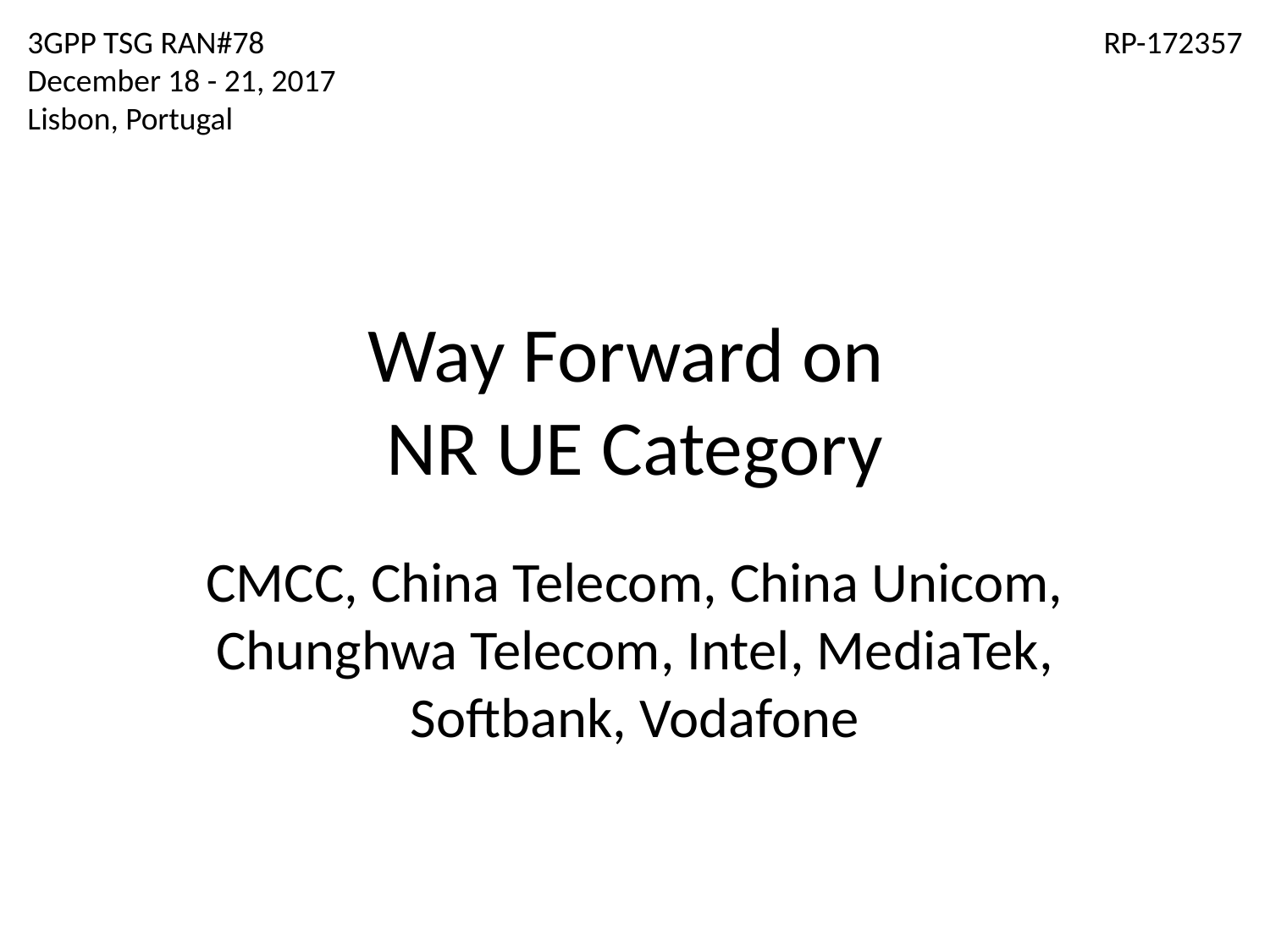

3GPP TSG RAN#78
December 18 - 21, 2017
Lisbon, Portugal
RP-172357
# Way Forward on NR UE Category
CMCC, China Telecom, China Unicom, Chunghwa Telecom, Intel, MediaTek, Softbank, Vodafone